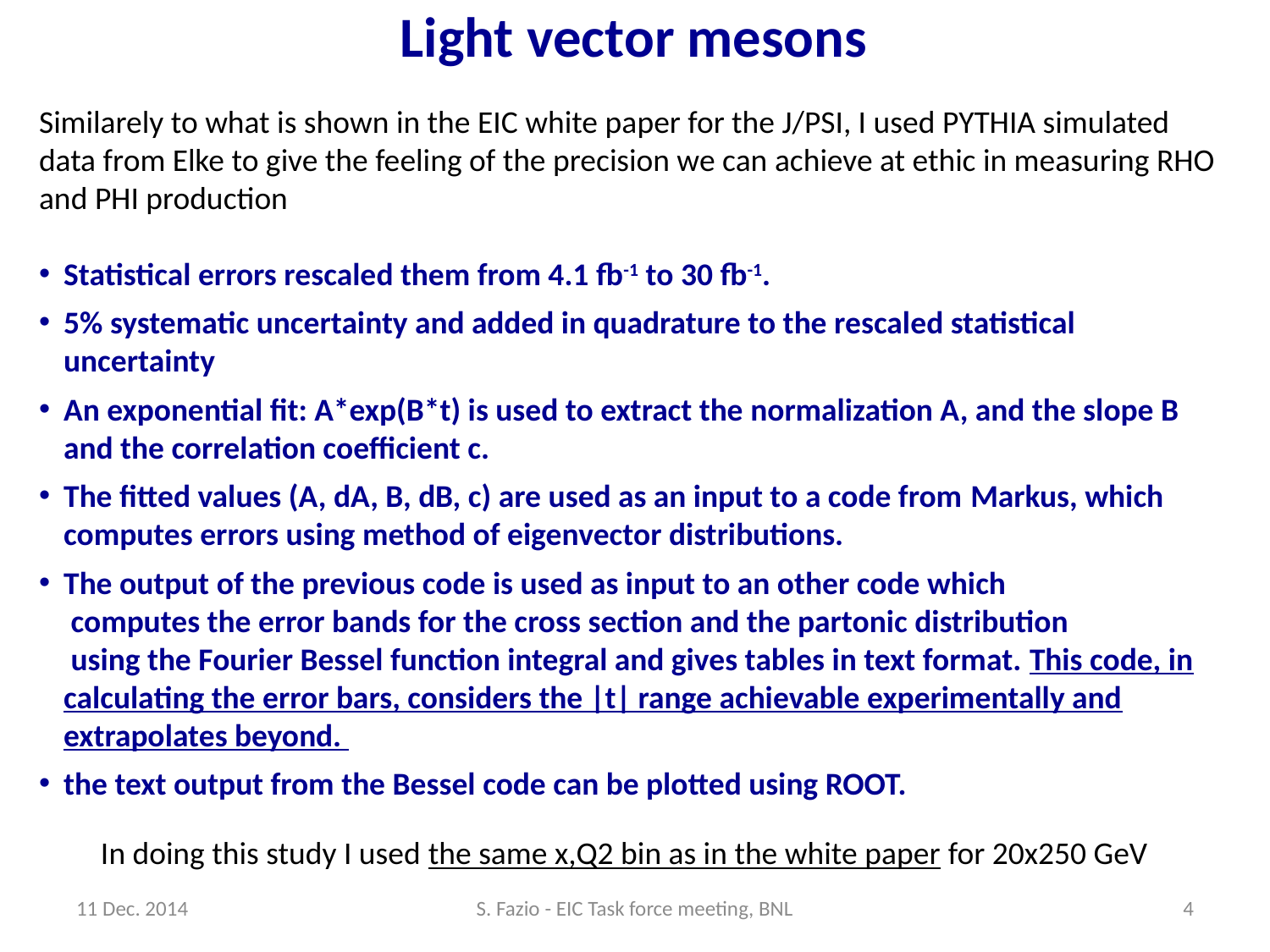

Light vector mesons
Similarely to what is shown in the EIC white paper for the J/PSI, I used PYTHIA simulated data from Elke to give the feeling of the precision we can achieve at ethic in measuring RHO and PHI production

Statistical errors rescaled them from 4.1 fb-1 to 30 fb-1.
5% systematic uncertainty and added in quadrature to the rescaled statistical uncertainty
An exponential fit: A*exp(B*t) is used to extract the normalization A, and the slope B and the correlation coefficient c.
The fitted values (A, dA, B, dB, c) are used as an input to a code from Markus, which computes errors using method of eigenvector distributions.
The output of the previous code is used as input to an other code which
 computes the error bands for the cross section and the partonic distribution
 using the Fourier Bessel function integral and gives tables in text format. This code, in calculating the error bars, considers the |t| range achievable experimentally and extrapolates beyond.
the text output from the Bessel code can be plotted using ROOT.
In doing this study I used the same x,Q2 bin as in the white paper for 20x250 GeV
11 Dec. 2014
S. Fazio - EIC Task force meeting, BNL
4